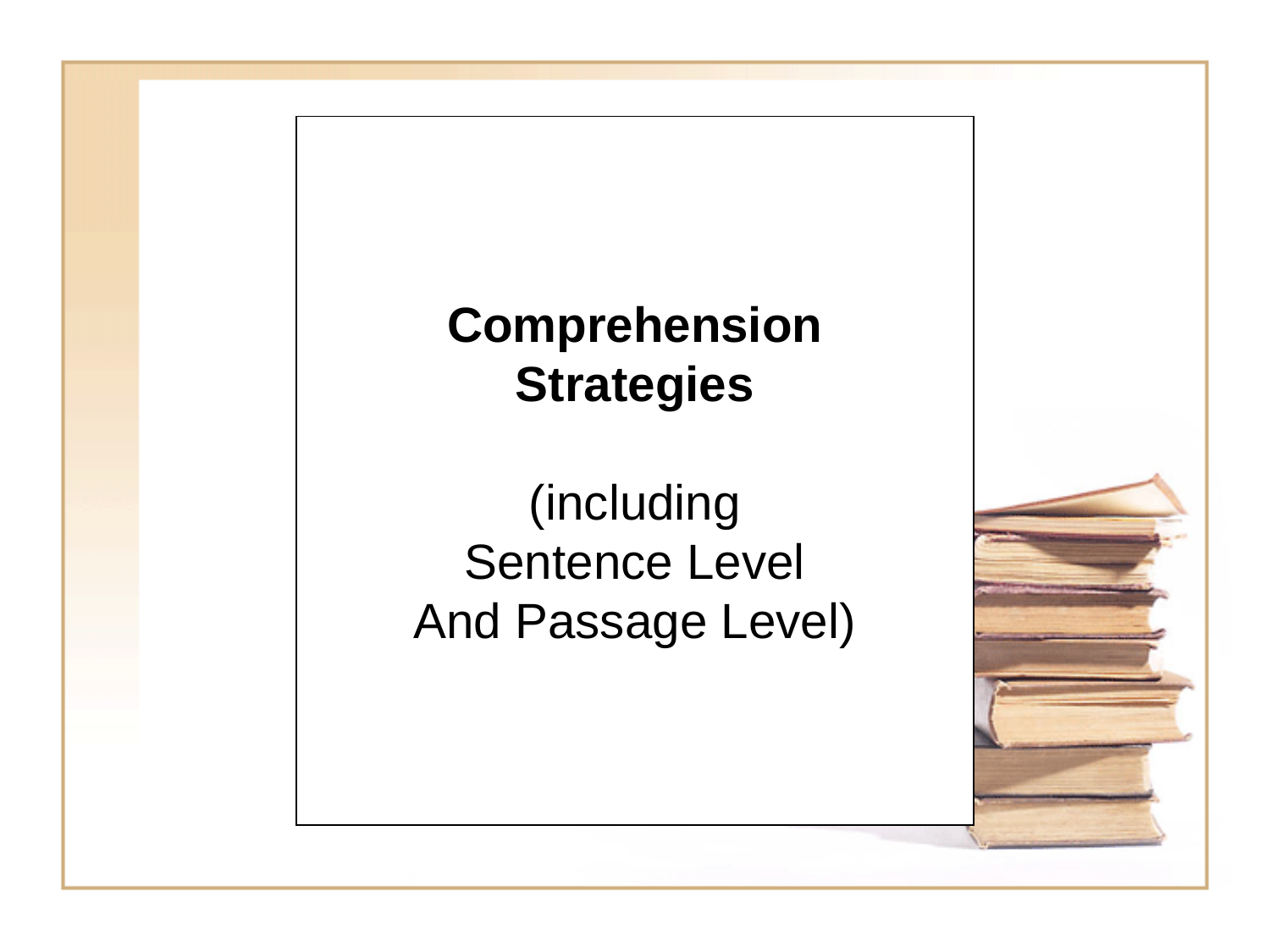

Comprehension
Strategies

(including
Sentence Level
And Passage Level)